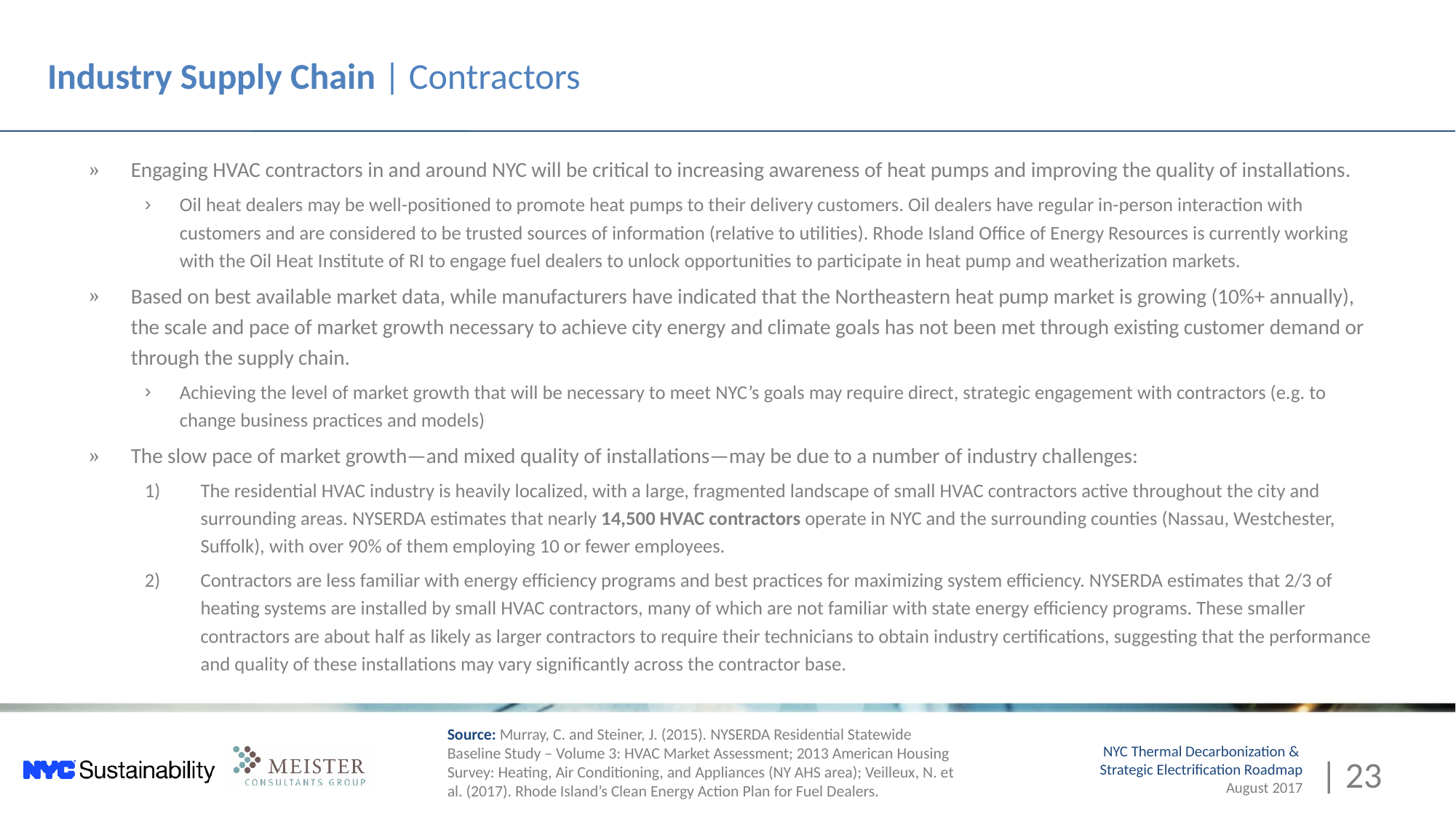

# Industry Supply Chain | Contractors
Engaging HVAC contractors in and around NYC will be critical to increasing awareness of heat pumps and improving the quality of installations.
Oil heat dealers may be well-positioned to promote heat pumps to their delivery customers. Oil dealers have regular in-person interaction with customers and are considered to be trusted sources of information (relative to utilities). Rhode Island Office of Energy Resources is currently working with the Oil Heat Institute of RI to engage fuel dealers to unlock opportunities to participate in heat pump and weatherization markets.
Based on best available market data, while manufacturers have indicated that the Northeastern heat pump market is growing (10%+ annually), the scale and pace of market growth necessary to achieve city energy and climate goals has not been met through existing customer demand or through the supply chain.
Achieving the level of market growth that will be necessary to meet NYC’s goals may require direct, strategic engagement with contractors (e.g. to change business practices and models)
The slow pace of market growth—and mixed quality of installations—may be due to a number of industry challenges:
The residential HVAC industry is heavily localized, with a large, fragmented landscape of small HVAC contractors active throughout the city and surrounding areas. NYSERDA estimates that nearly 14,500 HVAC contractors operate in NYC and the surrounding counties (Nassau, Westchester, Suffolk), with over 90% of them employing 10 or fewer employees.
Contractors are less familiar with energy efficiency programs and best practices for maximizing system efficiency. NYSERDA estimates that 2/3 of heating systems are installed by small HVAC contractors, many of which are not familiar with state energy efficiency programs. These smaller contractors are about half as likely as larger contractors to require their technicians to obtain industry certifications, suggesting that the performance and quality of these installations may vary significantly across the contractor base.
Source: Murray, C. and Steiner, J. (2015). NYSERDA Residential Statewide Baseline Study – Volume 3: HVAC Market Assessment; 2013 American Housing Survey: Heating, Air Conditioning, and Appliances (NY AHS area); Veilleux, N. et al. (2017). Rhode Island’s Clean Energy Action Plan for Fuel Dealers.